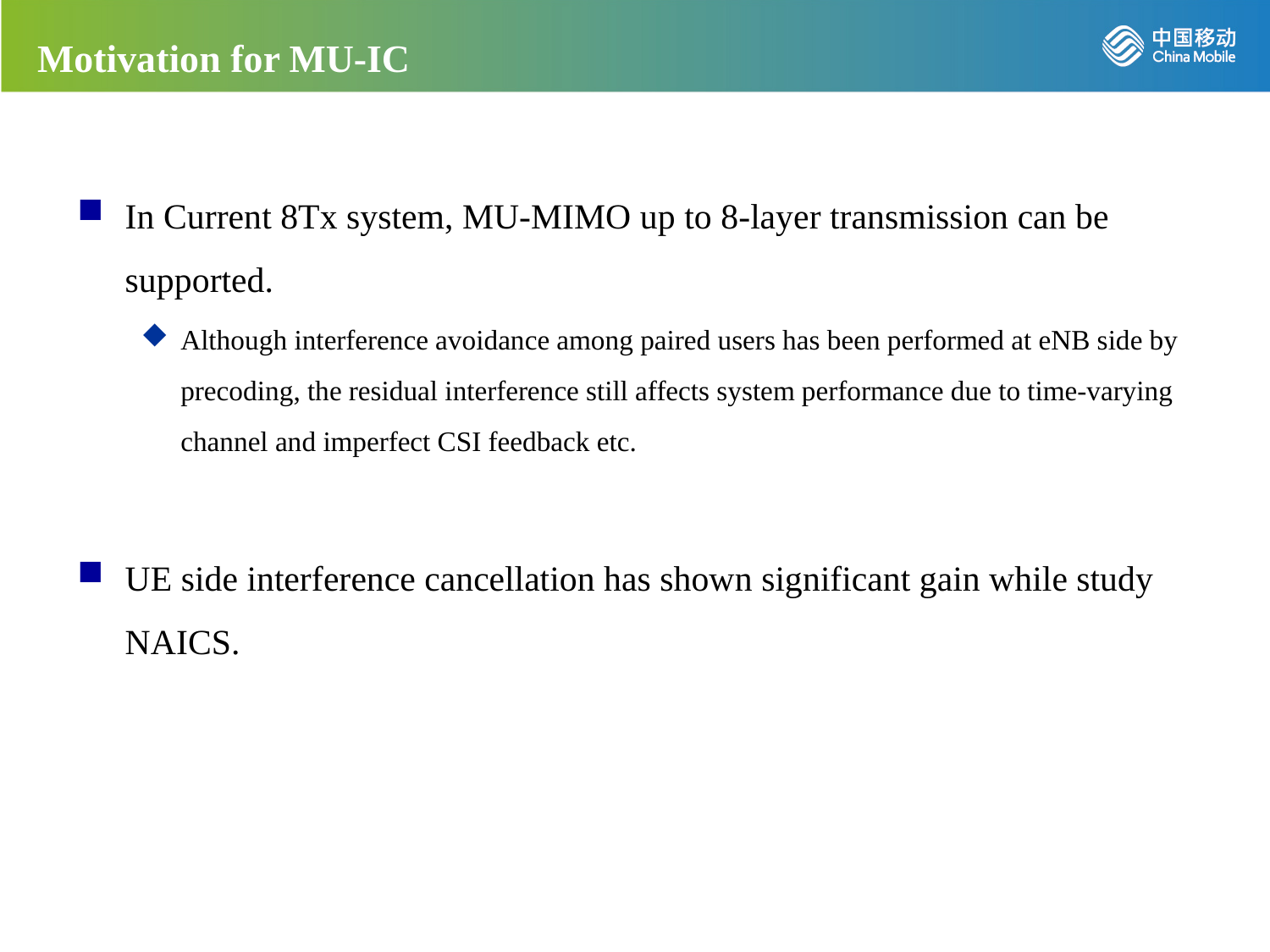

# Motivation for MU-IC
In Current 8Tx system, MU-MIMO up to 8-layer transmission can be supported.
Although interference avoidance among paired users has been performed at eNB side by precoding, the residual interference still affects system performance due to time-varying channel and imperfect CSI feedback etc.

UE side interference cancellation has shown significant gain while study NAICS.